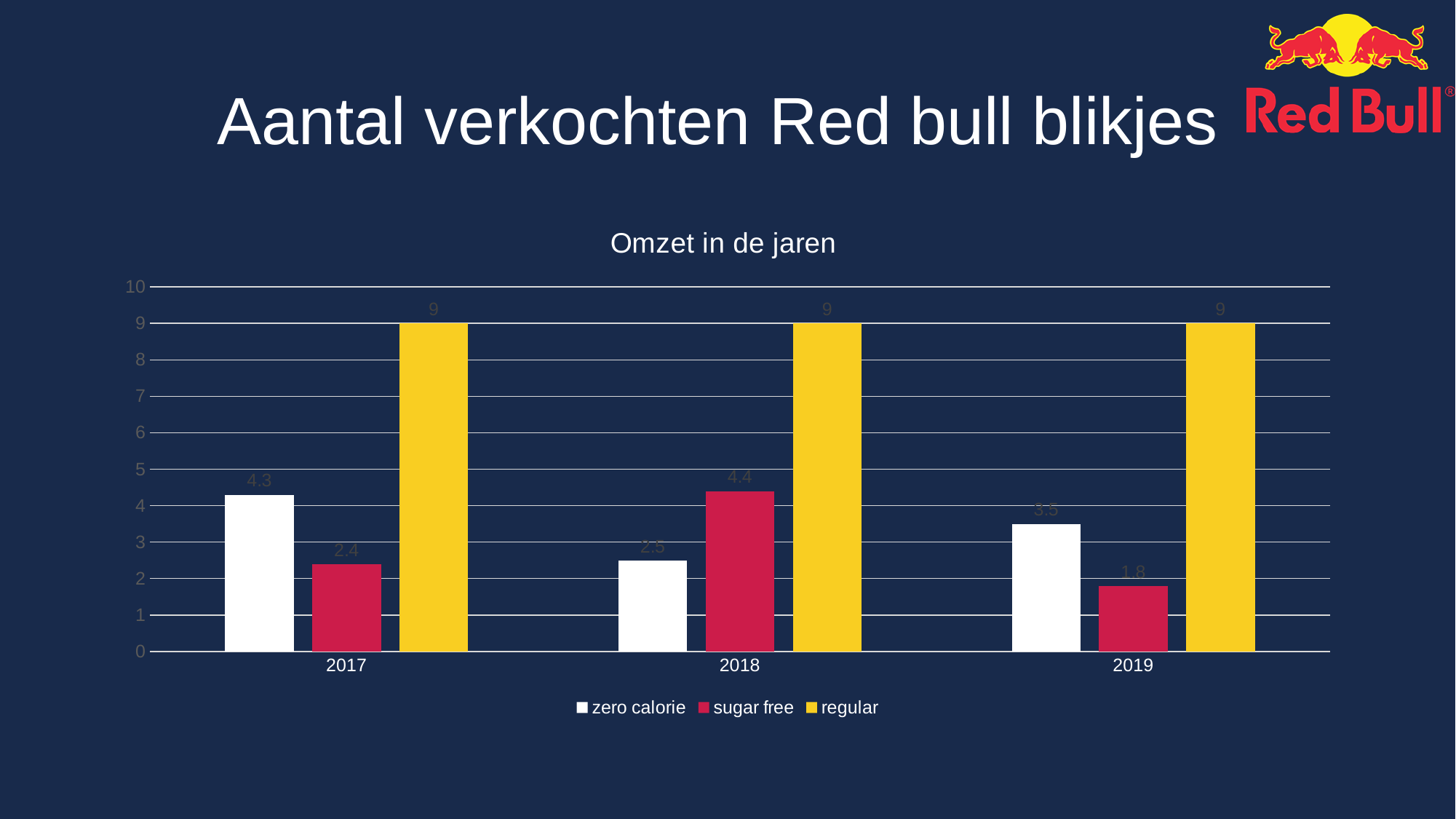

# Aantal verkochten Red bull blikjes

### Chart: Omzet in de jaren

| Category | zero calorie | sugar free | regular |
|---|---|---|---|
| 2017 | 4.3 | 2.4 | 9.0 |
| 2018 | 2.5 | 4.4 | 9.0 |
| 2019 | 3.5 | 1.8 | 9.0 |